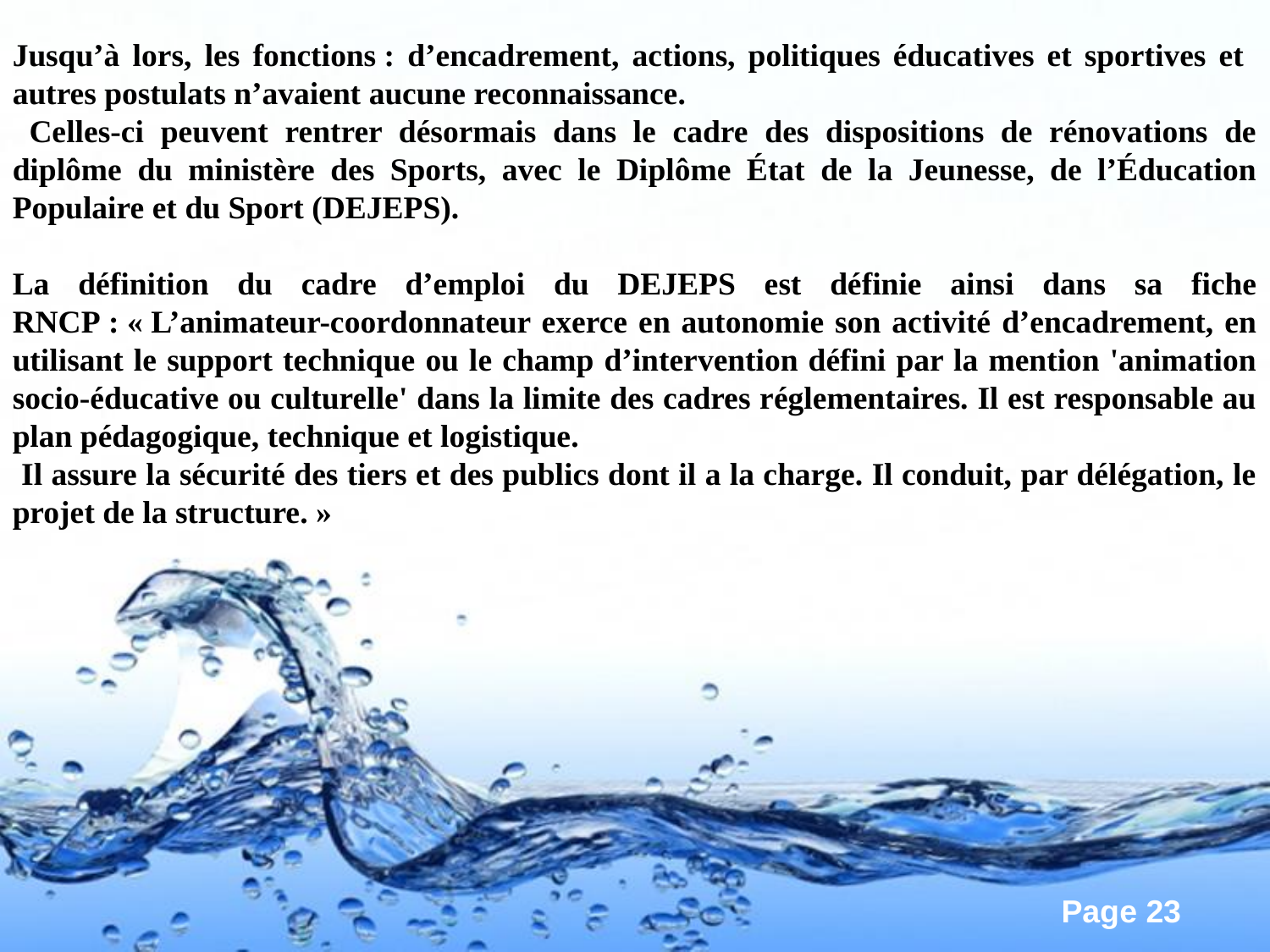

Jusqu’à lors, les fonctions : d’encadrement, actions, politiques éducatives et sportives et  autres postulats n’avaient aucune reconnaissance.
 Celles-ci peuvent rentrer désormais dans le cadre des dispositions de rénovations de diplôme du ministère des Sports, avec le Diplôme État de la Jeunesse, de l’Éducation Populaire et du Sport (DEJEPS).

La définition du cadre d’emploi du DEJEPS est définie ainsi dans sa fiche RNCP : « L’animateur-coordonnateur exerce en autonomie son activité d’encadrement, en utilisant le support technique ou le champ d’intervention défini par la mention 'animation socio-éducative ou culturelle' dans la limite des cadres réglementaires. Il est responsable au plan pédagogique, technique et logistique.
 Il assure la sécurité des tiers et des publics dont il a la charge. Il conduit, par délégation, le projet de la structure. »